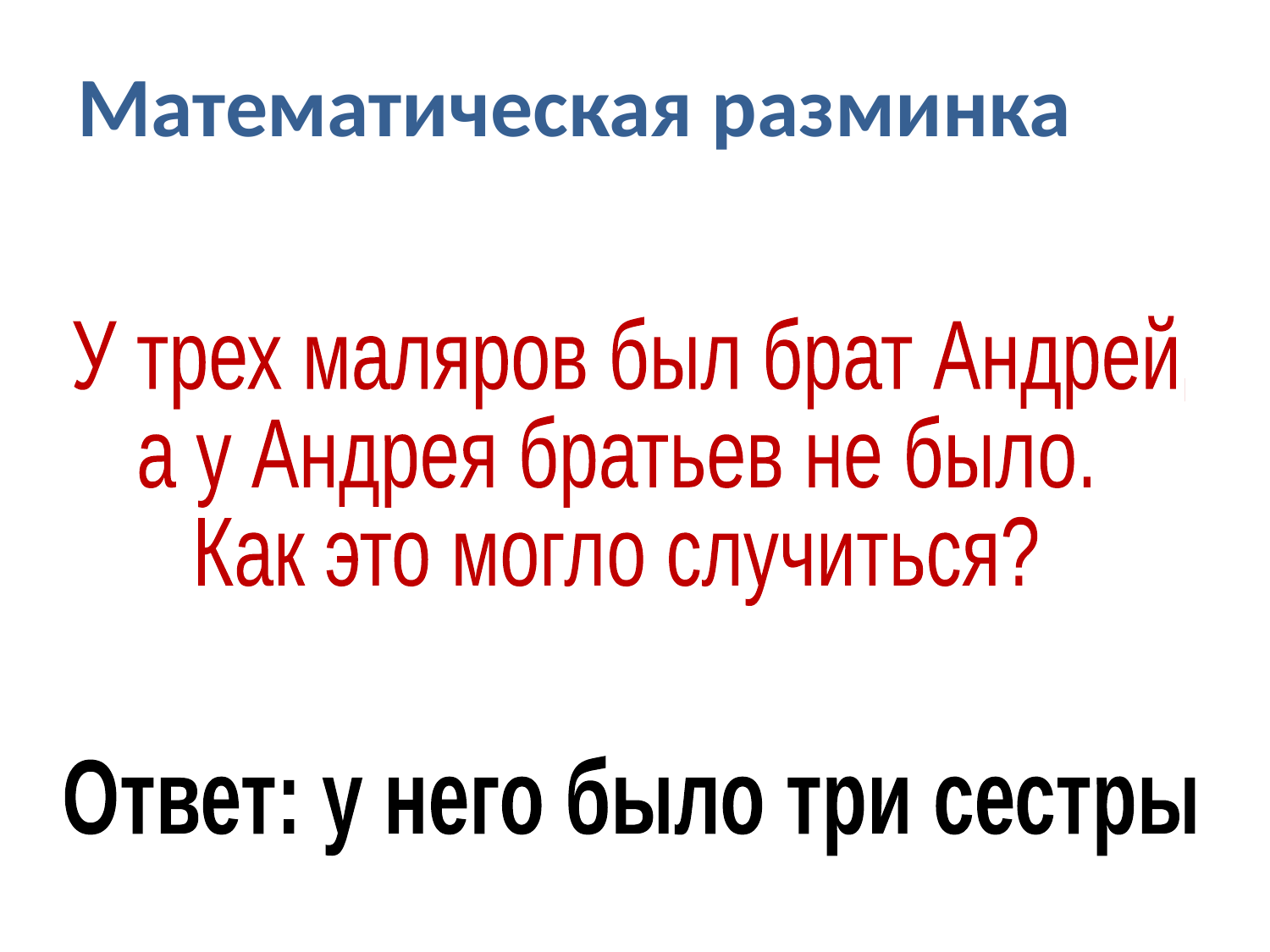

Математическая разминка
 У трех маляров был брат Андрей,
а у Андрея братьев не было.
Как это могло случиться?
Ответ: у него было три сестры